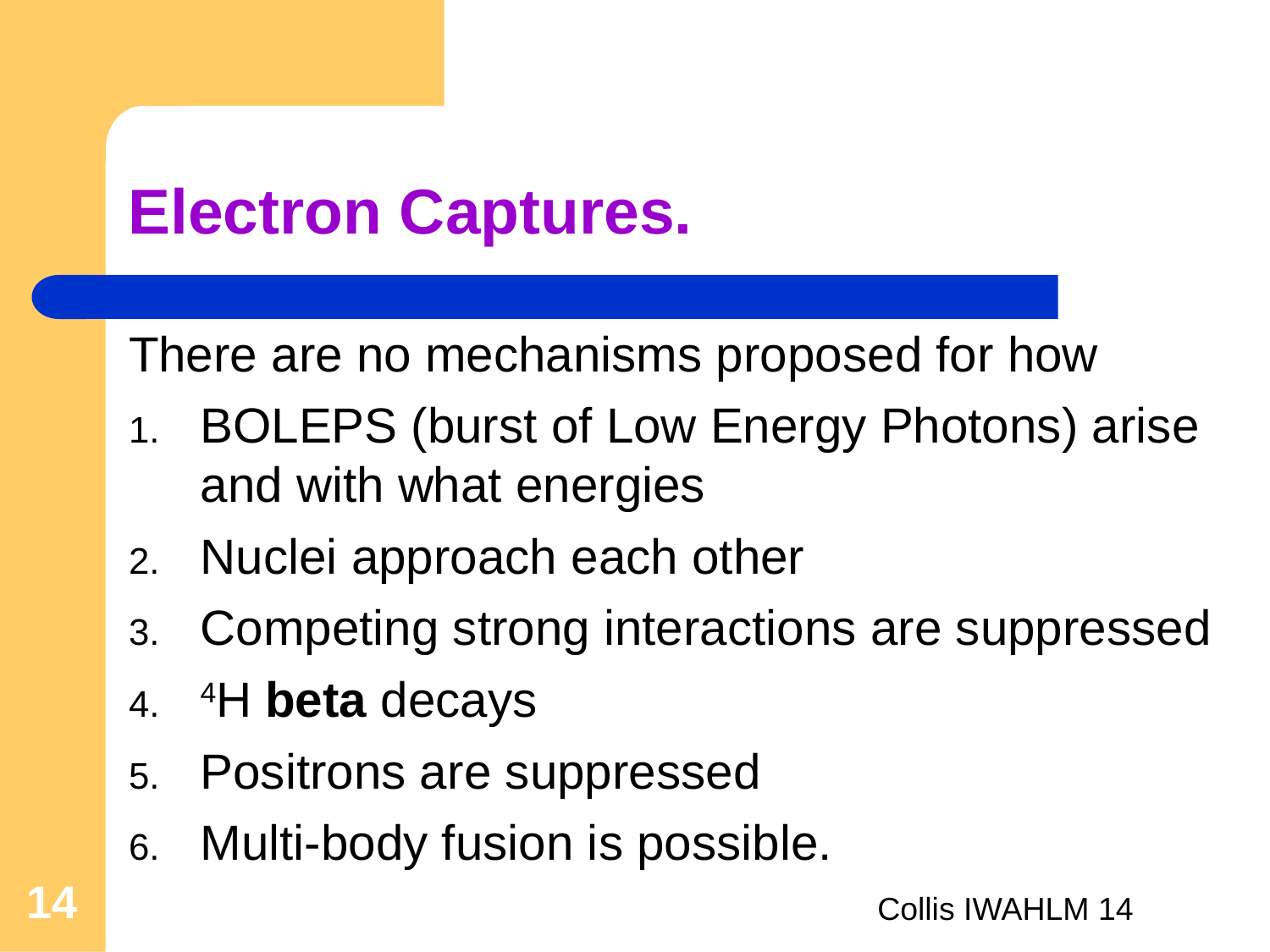

Electron Captures.
There are no mechanisms proposed for how
BOLEPS (burst of Low Energy Photons) arise and with what energies
Nuclei approach each other
Competing strong interactions are suppressed
4H beta decays
Positrons are suppressed
Multi-body fusion is possible.
14
Collis IWAHLM 14